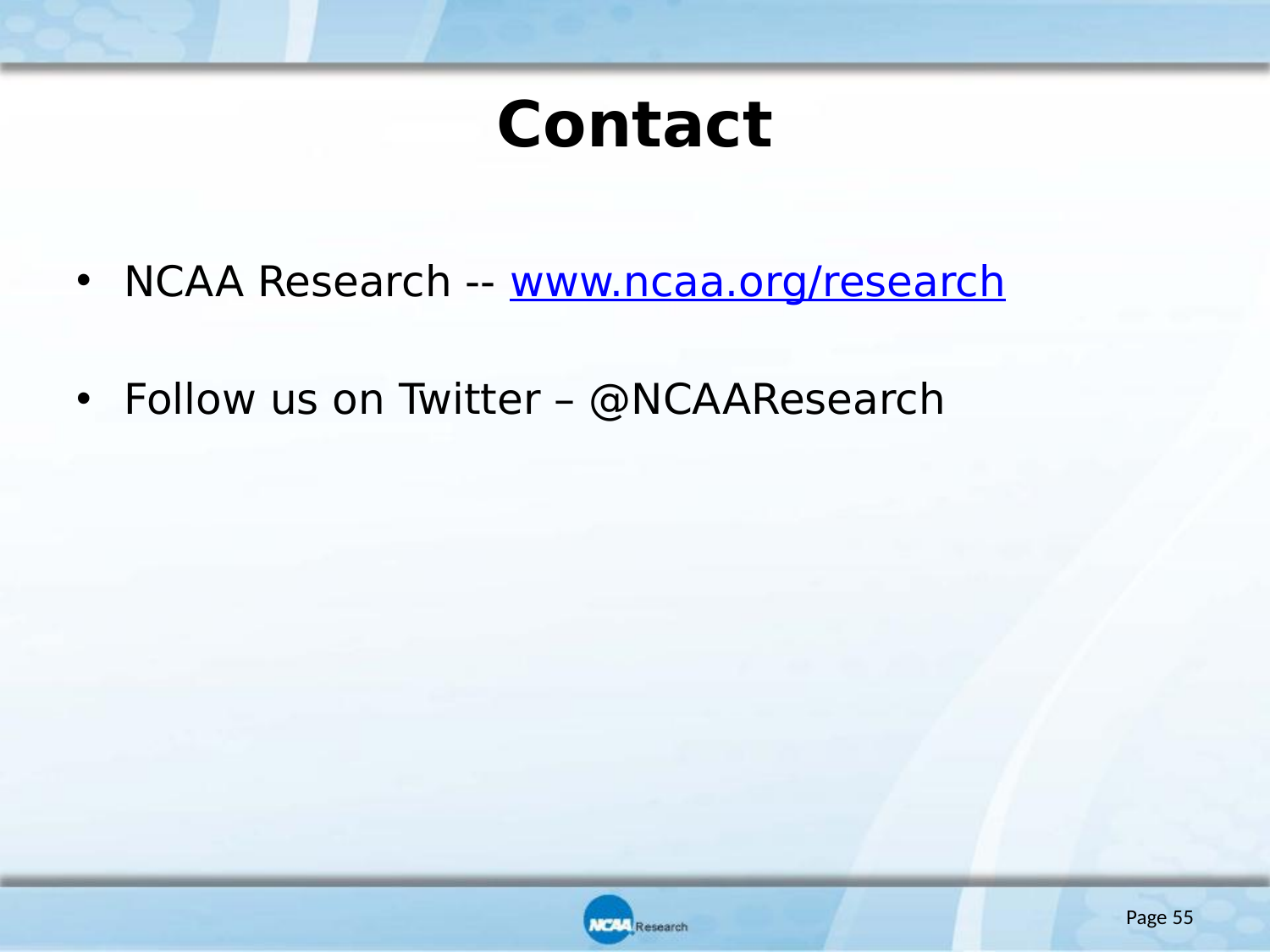

# Contact

NCAA Research -- www.ncaa.org/research

Follow us on Twitter – @NCAAResearch

Page 55